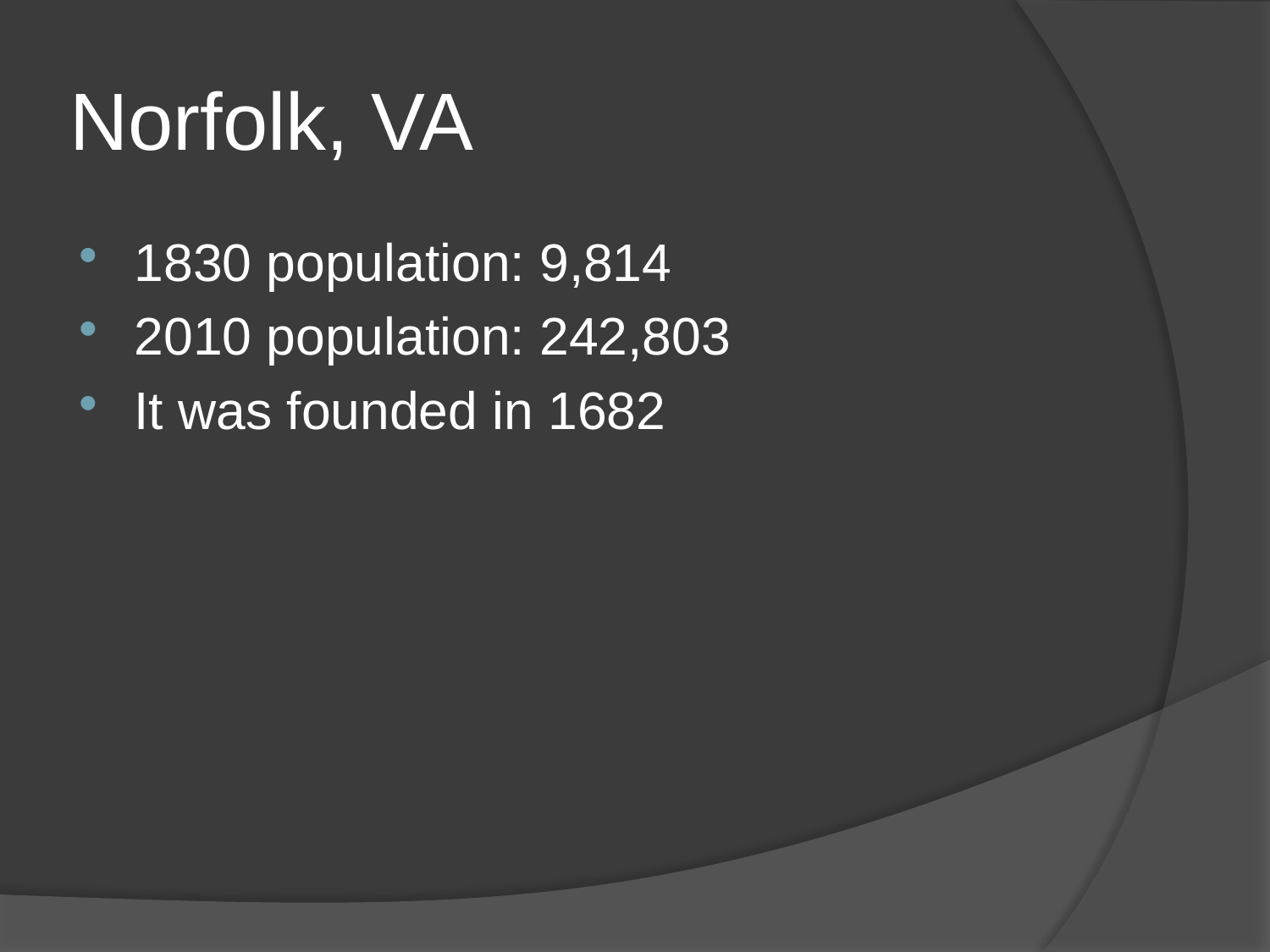

# Norfolk, VA
1830 population: 9,814
2010 population: 242,803
It was founded in 1682